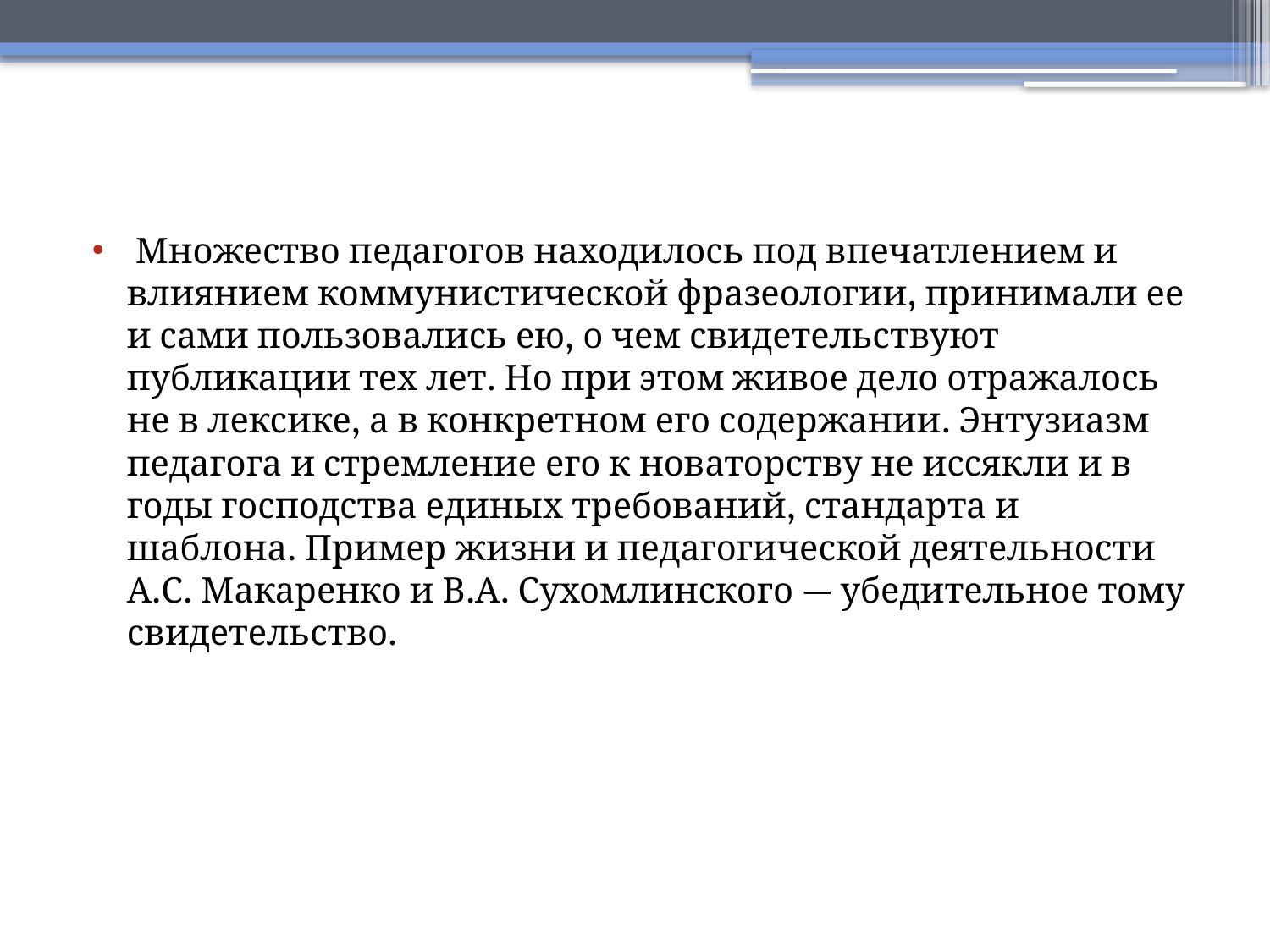

Множество педагогов находилось под впечатлением и влиянием коммунистической фразеологии, принимали ее и сами пользовались ею, о чем свидетельствуют публикации тех лет. Но при этом живое дело отражалось не в лексике, а в конкретном его содержании. Энтузиазм педагога и стремление его к новаторству не иссякли и в годы господства единых требований, стандарта и шаблона. Пример жизни и педагогической деятельности А.С. Макаренко и В.А. Сухомлинского — убедительное тому свидетельство.